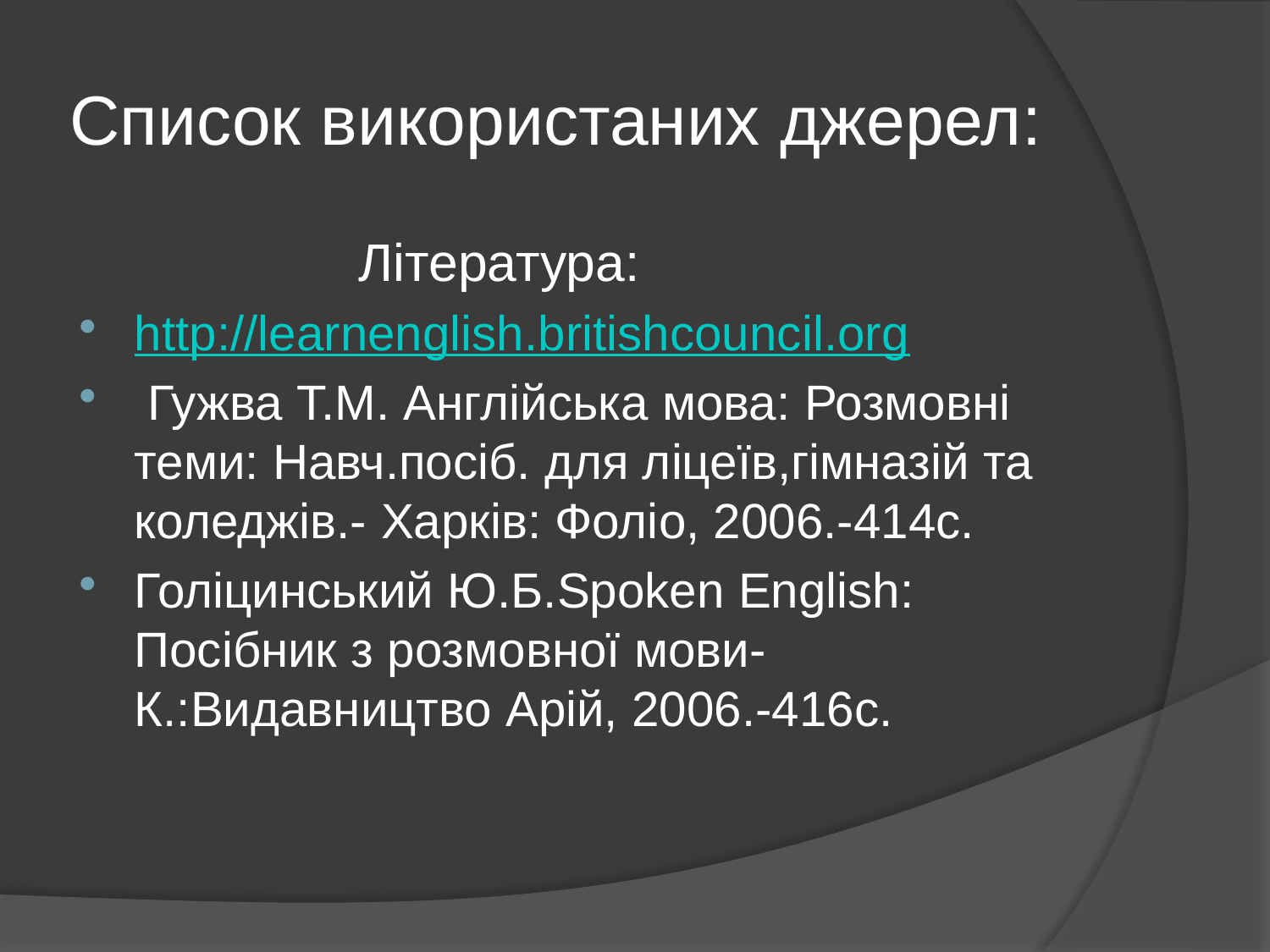

# Список використаних джерел:
                   Література:
http://learnenglish.britishcouncil.org
 Гужва Т.М. Англійська мова: Розмовні теми: Навч.посіб. для ліцеїв,гімназій та коледжів.- Харків: Фоліо, 2006.-414с.
Голіцинський Ю.Б.Spoken English: Посібник з розмовної мови- К.:Видавництво Арій, 2006.-416с.